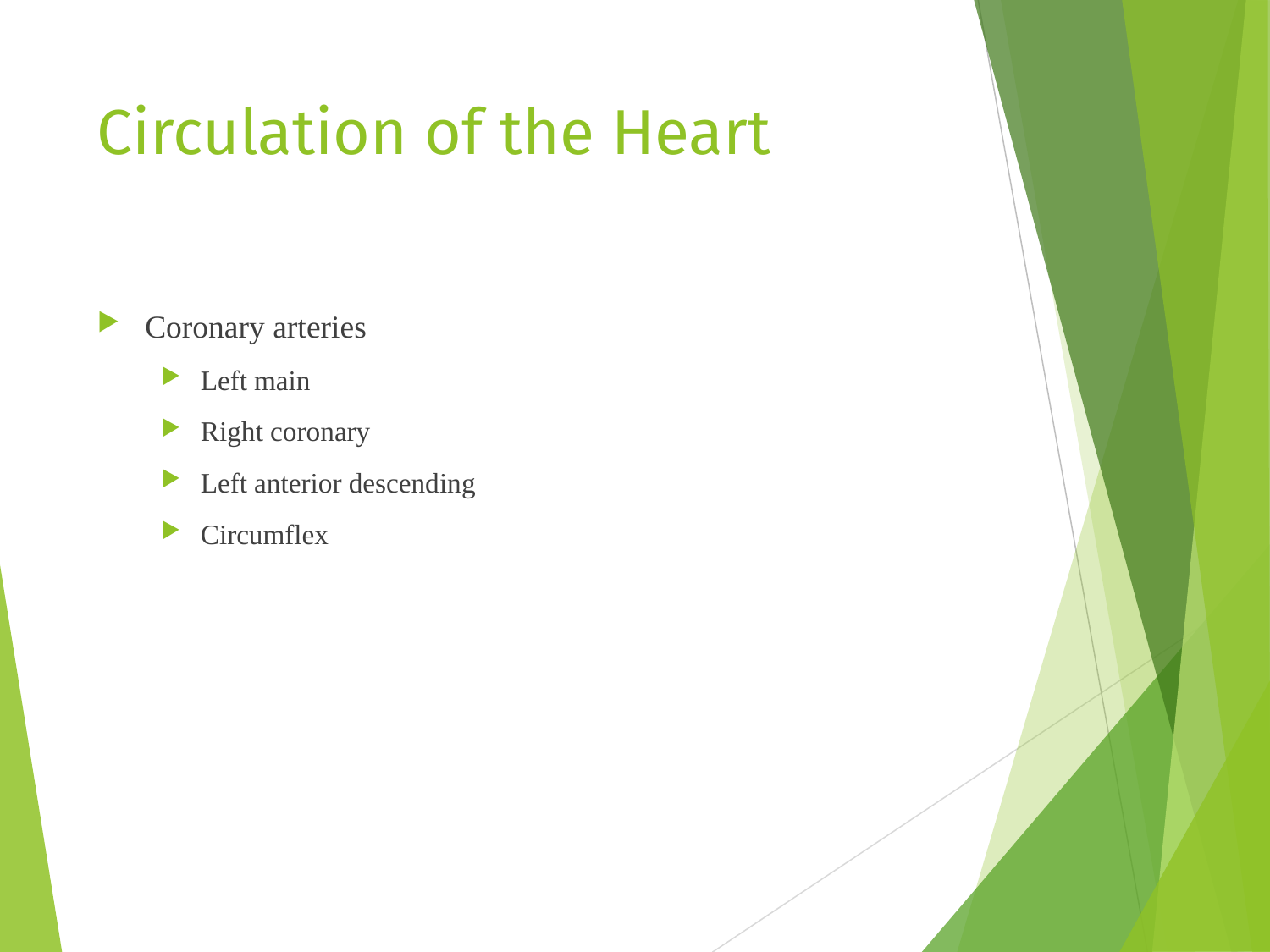

# Circulation of the Heart
Coronary arteries
Left main
Right coronary
Left anterior descending
Circumflex